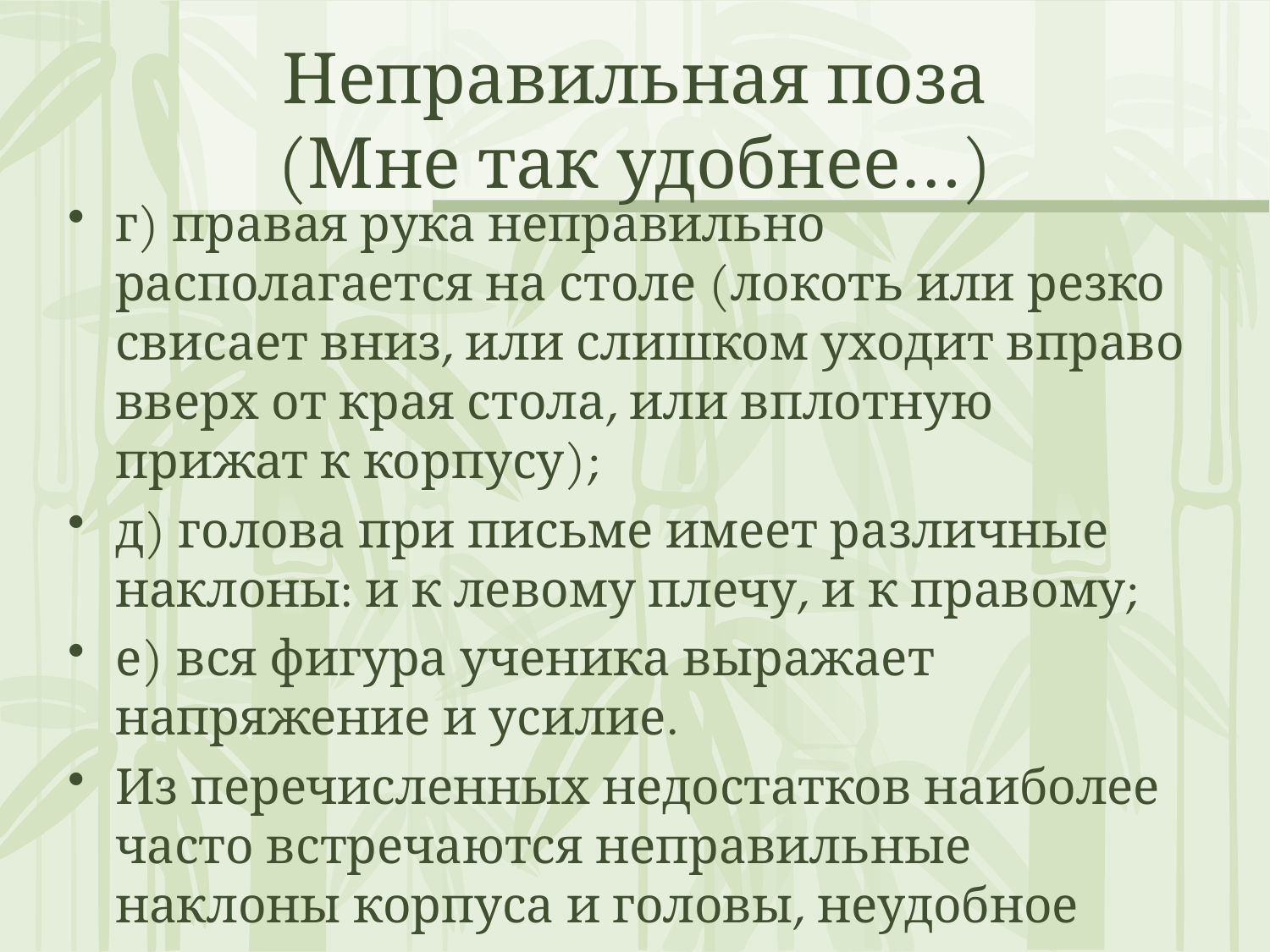

# Неправильная поза (Мне так удобнее…)
г) правая рука неправильно располагается на столе (локоть или резко свисает вниз, или слишком уходит вправо вверх от края стола, или вплотную прижат к корпусу);
д) голова при письме имеет различные наклоны: и к левому плечу, и к правому;
е) вся фигура ученика выражает напряжение и усилие.
Из перечисленных недостатков наиболее часто встречаются неправильные наклоны корпуса и головы, неудобное положение руки на столе.